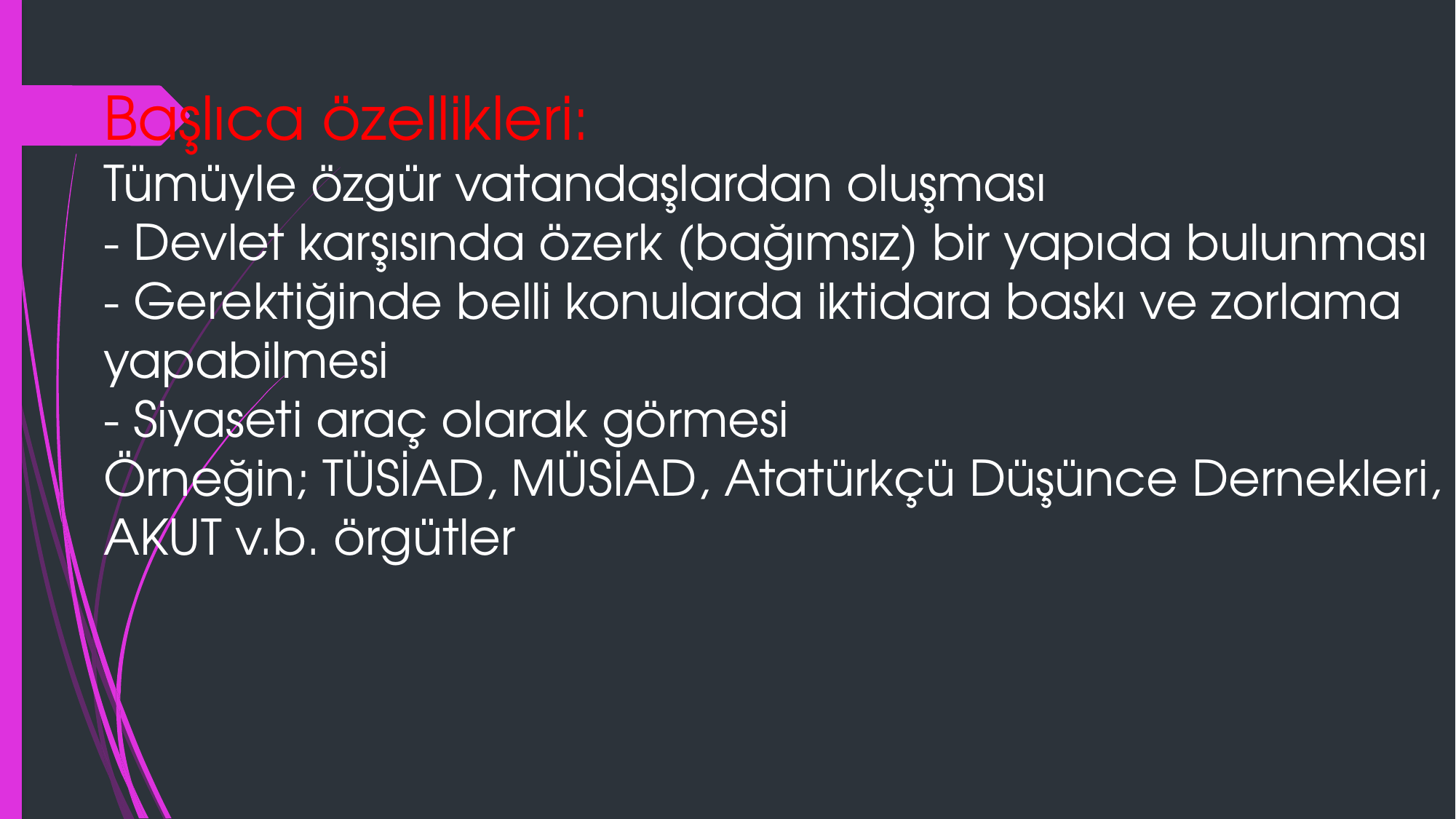

# Başlıca özellikleri: Tümüyle özgür vatandaşlardan oluşması - Devlet karşısında özerk (bağımsız) bir yapıda bulunması - Gerektiğinde belli konularda iktidara baskı ve zorlama yapabilmesi - Siyaseti araç olarak görmesi Örneğin; TÜSİAD, MÜSİAD, Atatürkçü Düşünce Dernekleri, AKUT v.b. örgütler